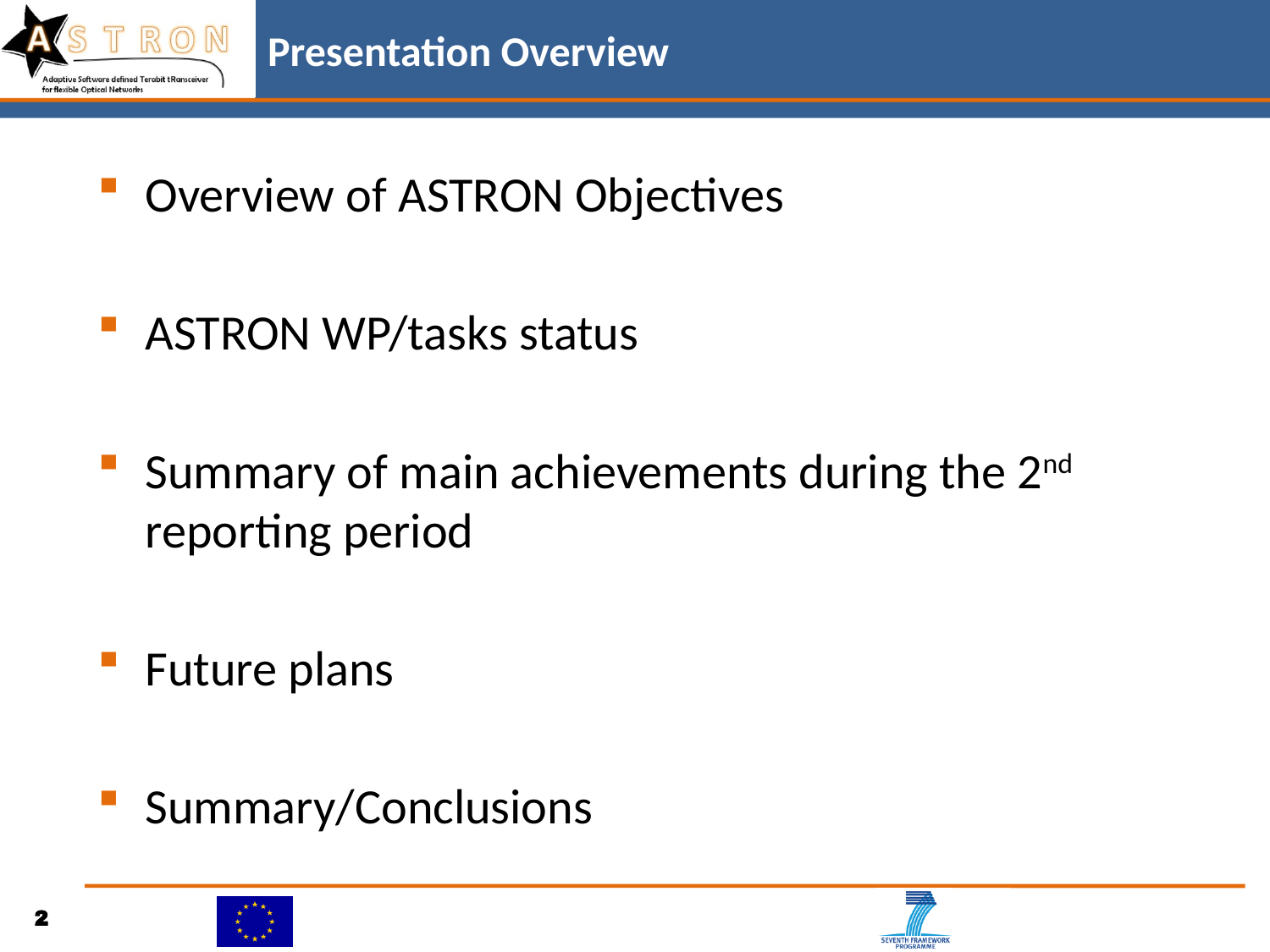

# Presentation Overview
Overview of ASTRON Objectives

ASTRON WP/tasks status

Summary of main achievements during the 2nd reporting period

Future plans

Summary/Conclusions